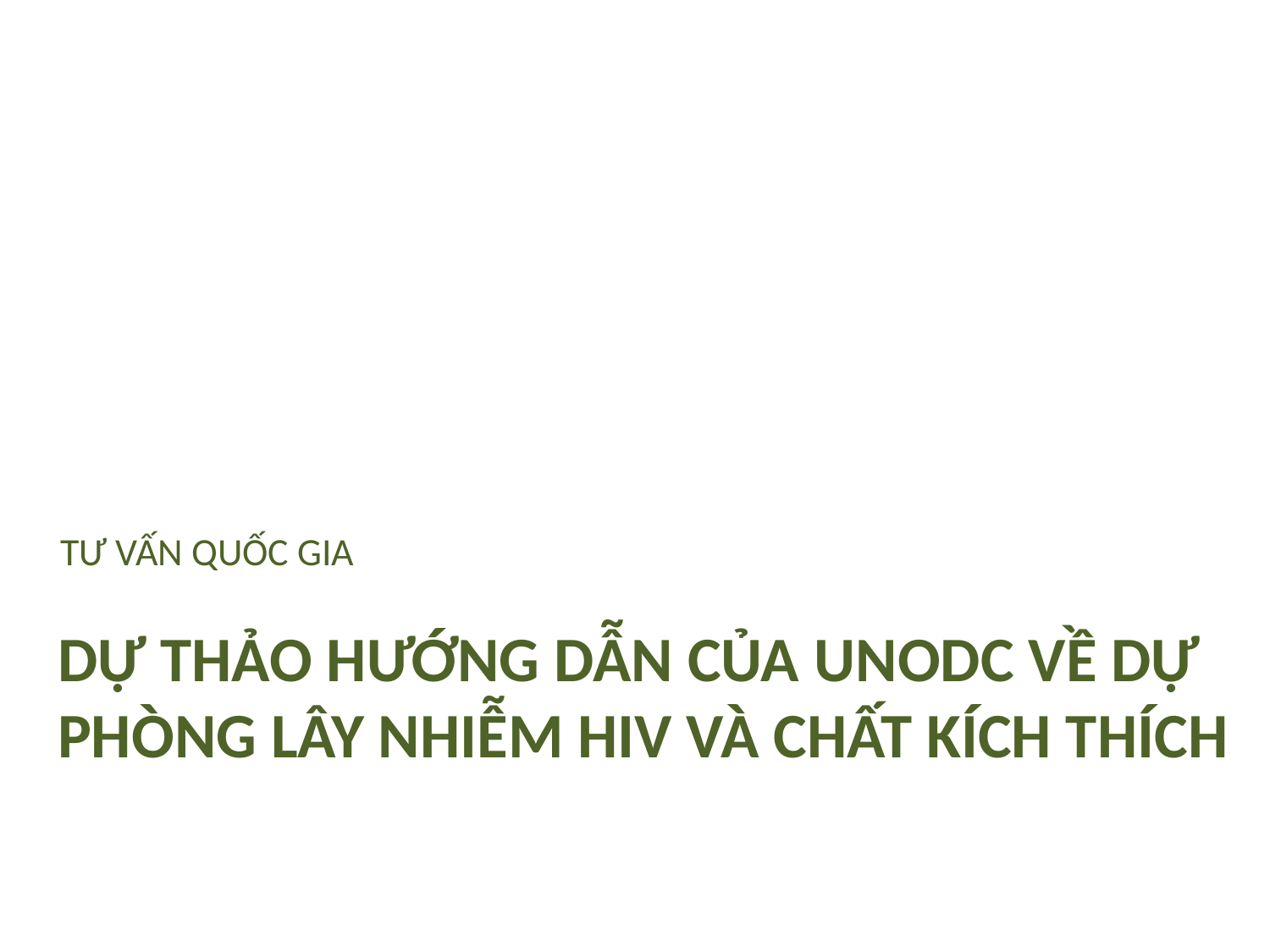

TƯ VẤN QUỐC GIA
# Dự thảo hướng dẫn của UNODC về dự phòng LÂY NHIỄM hiv và chất kích thích